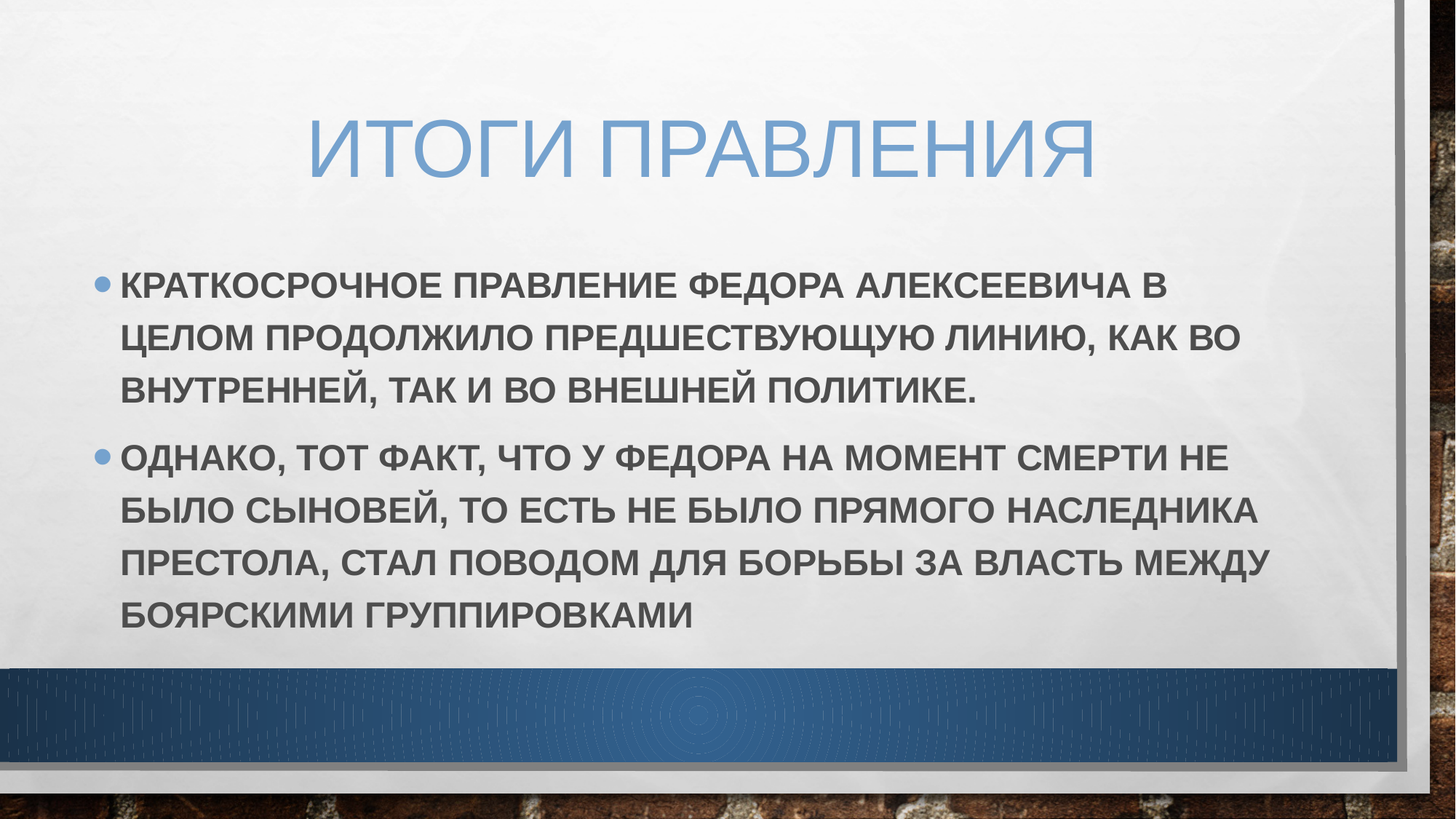

# Итоги правления
Краткосрочное правление Федора Алексеевича в целом продолжило предшествующую линию, как во внутренней, так и во внешней политике.
Однако, тот факт, что у Федора на момент смерти не было сыновей, то есть не было прямого наследника престола, стал поводом для борьбы за власть между боярскими группировками